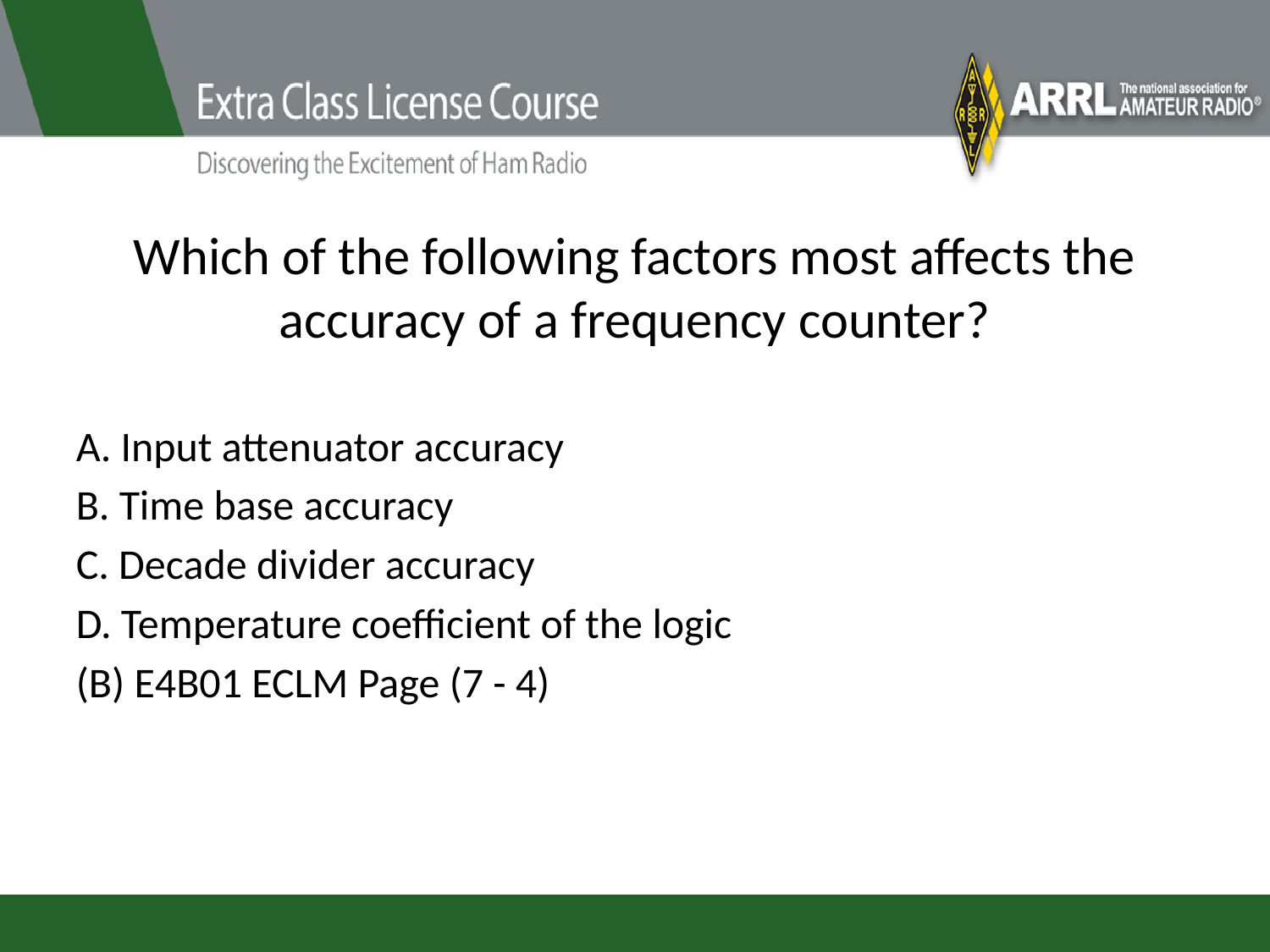

# Which of the following factors most affects the accuracy of a frequency counter?
A. Input attenuator accuracy
B. Time base accuracy
C. Decade divider accuracy
D. Temperature coefficient of the logic
(B) E4B01 ECLM Page (7 - 4)